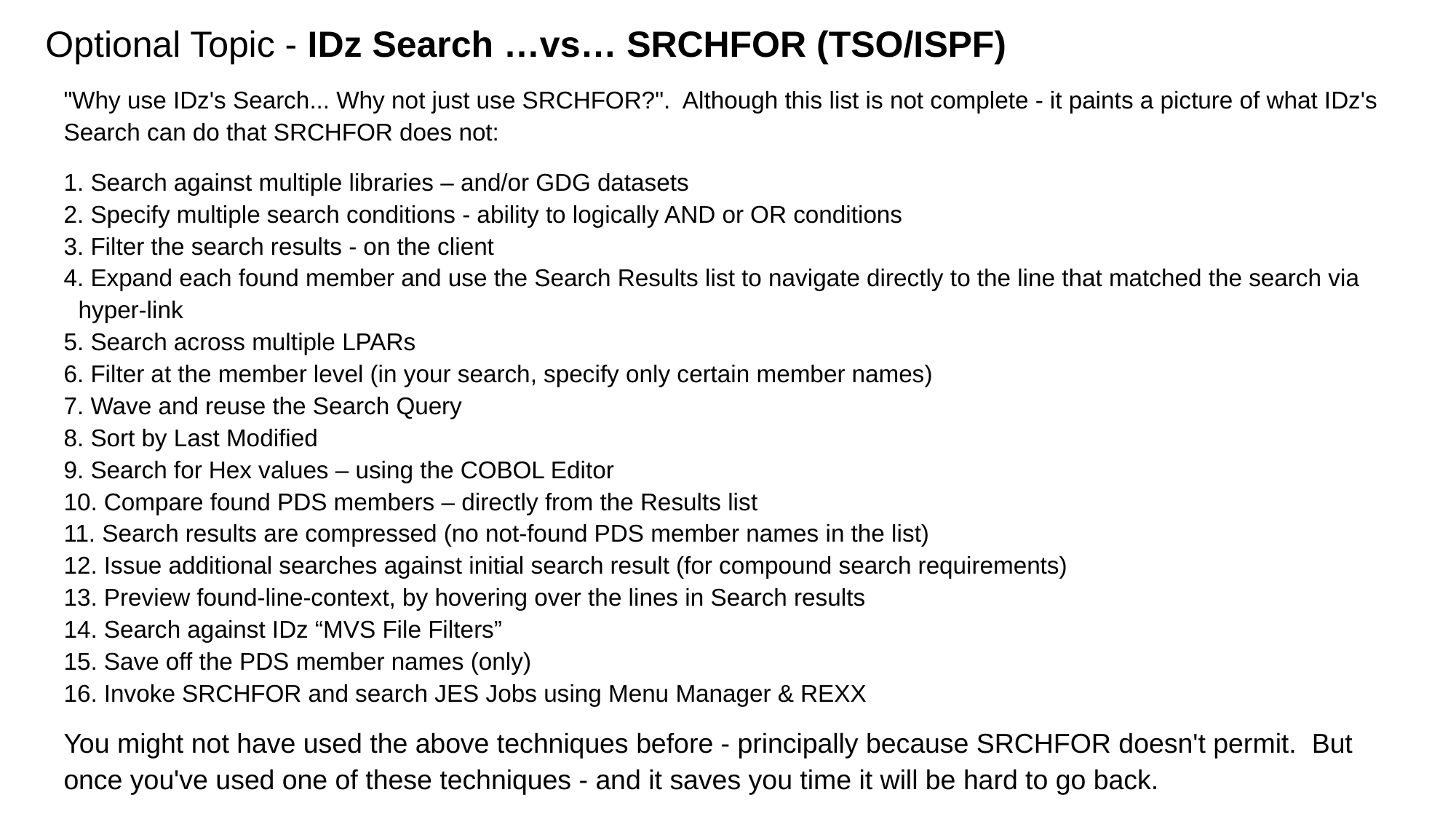

# Optional Topic - IDz Search …vs… SRCHFOR (TSO/ISPF)
"Why use IDz's Search... Why not just use SRCHFOR?".  Although this list is not complete - it paints a picture of what IDz's Search can do that SRCHFOR does not:

1. Search against multiple libraries – and/or GDG datasets
2. Specify multiple search conditions - ability to logically AND or OR conditions
3. Filter the search results - on the client
4. Expand each found member and use the Search Results list to navigate directly to the line that matched the search via hyper-link
5. Search across multiple LPARs
6. Filter at the member level (in your search, specify only certain member names)
7. Wave and reuse the Search Query
8. Sort by Last Modified
9. Search for Hex values – using the COBOL Editor
10. Compare found PDS members – directly from the Results list
11. Search results are compressed (no not-found PDS member names in the list)
12. Issue additional searches against initial search result (for compound search requirements)
13. Preview found-line-context, by hovering over the lines in Search results
14. Search against IDz “MVS File Filters”
15. Save off the PDS member names (only)
16. Invoke SRCHFOR and search JES Jobs using Menu Manager & REXX

You might not have used the above techniques before - principally because SRCHFOR doesn't permit.  But once you've used one of these techniques - and it saves you time it will be hard to go back.